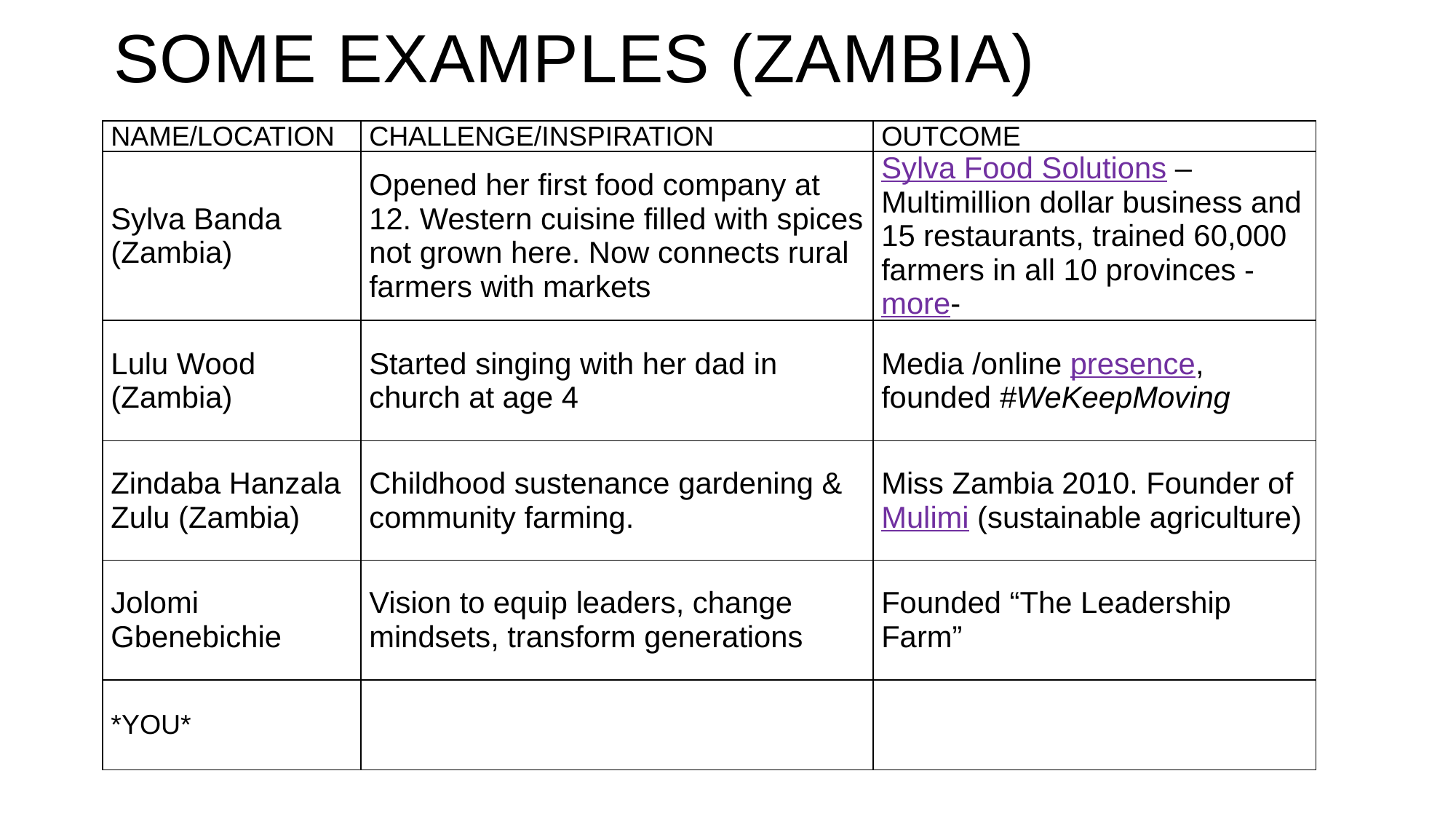

# Some Examples (Zambia)
| NAME/LOCATION | CHALLENGE/INSPIRATION | OUTCOME |
| --- | --- | --- |
| Sylva Banda (Zambia) | Opened her first food company at 12. Western cuisine filled with spices not grown here. Now connects rural farmers with markets | Sylva Food Solutions – Multimillion dollar business and 15 restaurants, trained 60,000 farmers in all 10 provinces -more- |
| Lulu Wood (Zambia) | Started singing with her dad in church at age 4 | Media /online presence, founded #WeKeepMoving |
| Zindaba Hanzala Zulu (Zambia) | Childhood sustenance gardening & community farming. | Miss Zambia 2010. Founder of Mulimi (sustainable agriculture) |
| Jolomi Gbenebichie | Vision to equip leaders, change mindsets, transform generations | Founded “The Leadership Farm” |
| \*YOU\* |  |  |